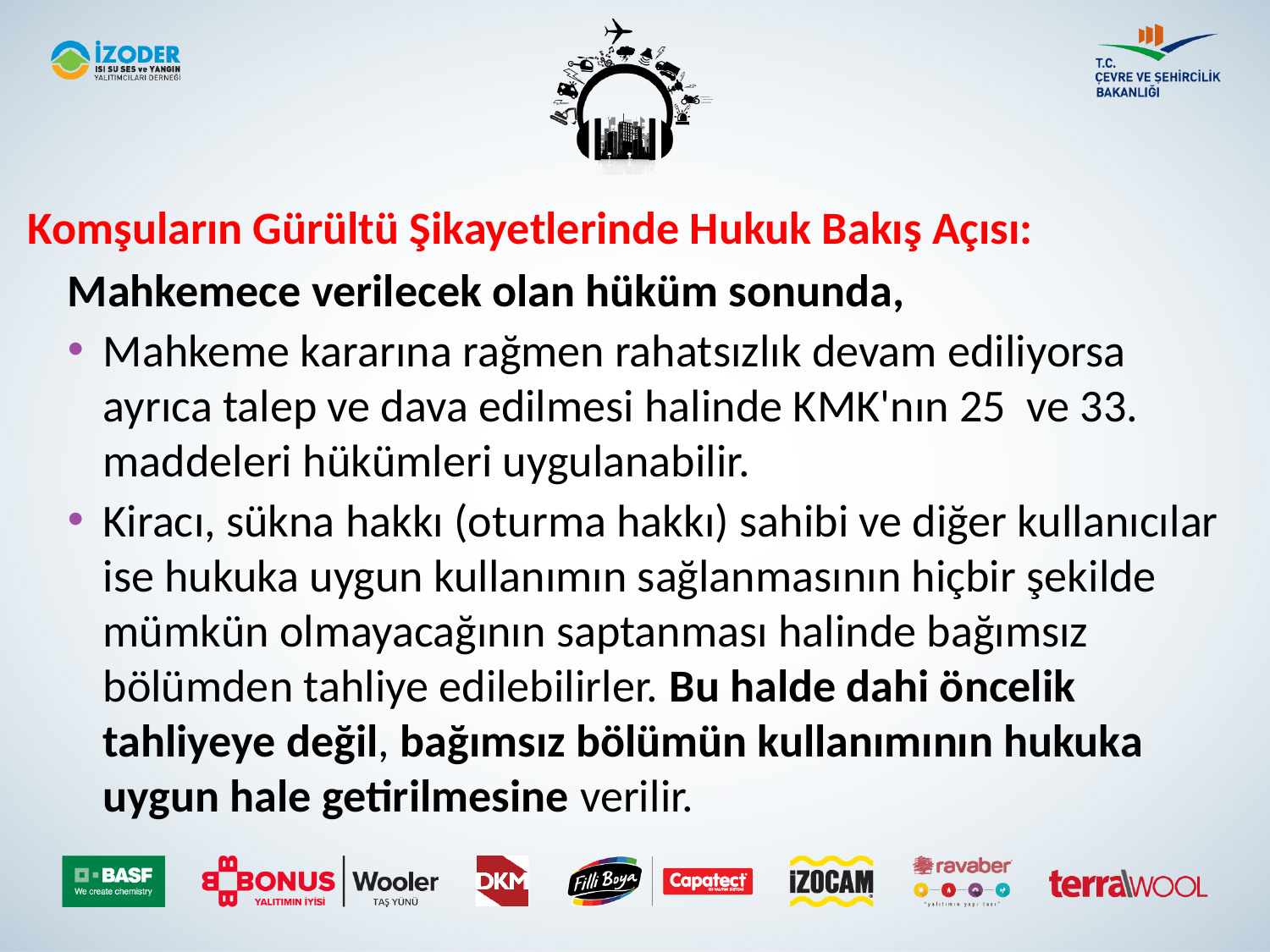

Komşuların Gürültü Şikayetlerinde Hukuk Bakış Açısı:
Mahkemece verilecek olan hüküm sonunda,
Mahkeme kararına rağmen rahatsızlık devam ediliyorsa ayrıca talep ve dava edilmesi halinde KMK'nın 25  ve 33.  maddeleri hükümleri uygulanabilir.
Kiracı, sükna hakkı (oturma hakkı) sahibi ve diğer kullanıcılar ise hukuka uygun kullanımın sağlanmasının hiçbir şekilde mümkün olmayacağının saptanması halinde bağımsız bölümden tahliye edilebilirler. Bu halde dahi öncelik tahliyeye değil, bağımsız bölümün kullanımının hukuka uygun hale getirilmesine verilir.